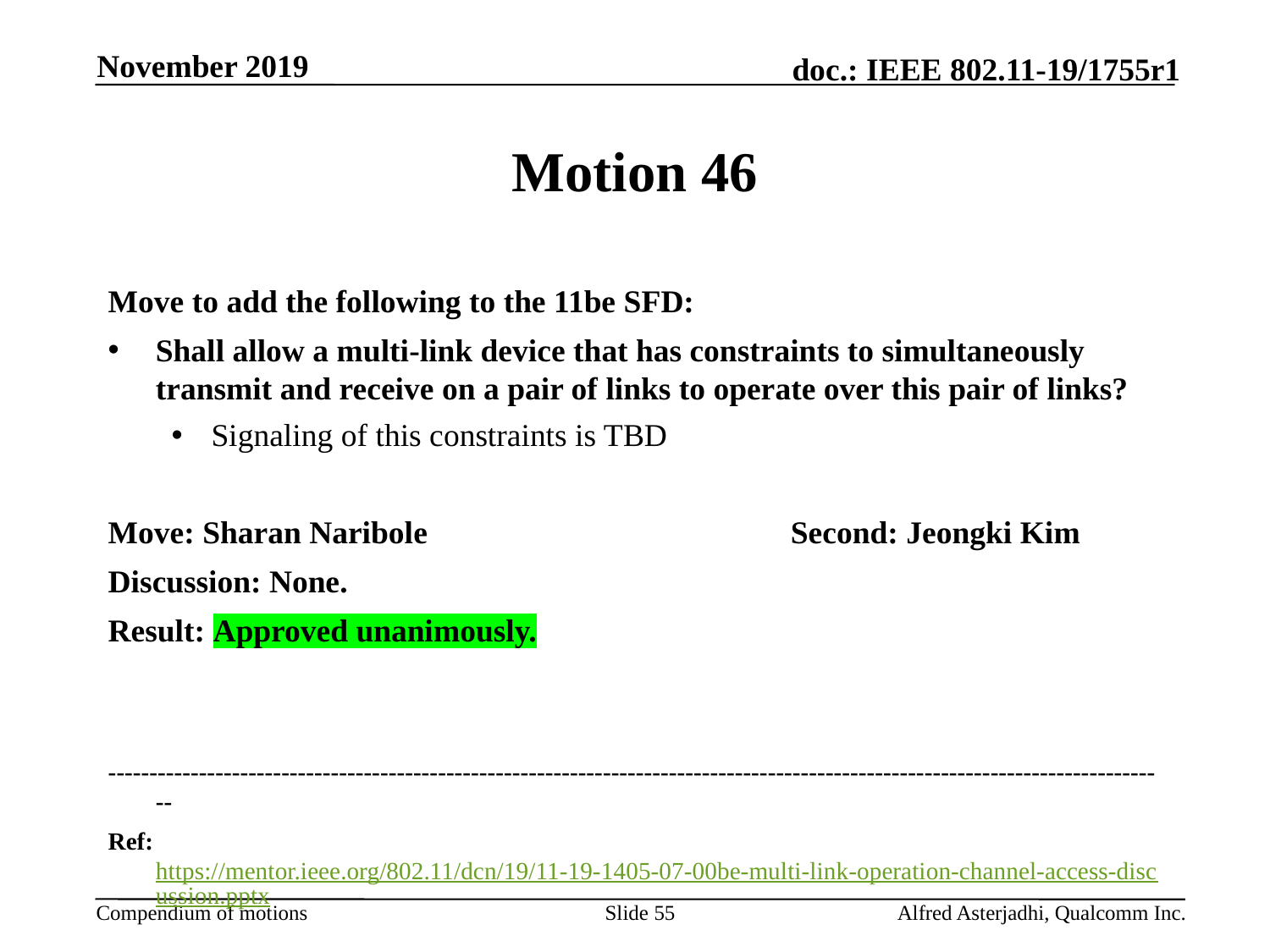

November 2019
# Motion 46
Move to add the following to the 11be SFD:
Shall allow a multi-link device that has constraints to simultaneously transmit and receive on a pair of links to operate over this pair of links?
Signaling of this constraints is TBD

Move: Sharan Naribole			Second: Jeongki Kim
Discussion: None.
Result: Approved unanimously.

---------------------------------------------------------------------------------------------------------------------------------
Ref: https://mentor.ieee.org/802.11/dcn/19/11-19-1405-07-00be-multi-link-operation-channel-access-discussion.pptx

Slide 55
Alfred Asterjadhi, Qualcomm Inc.